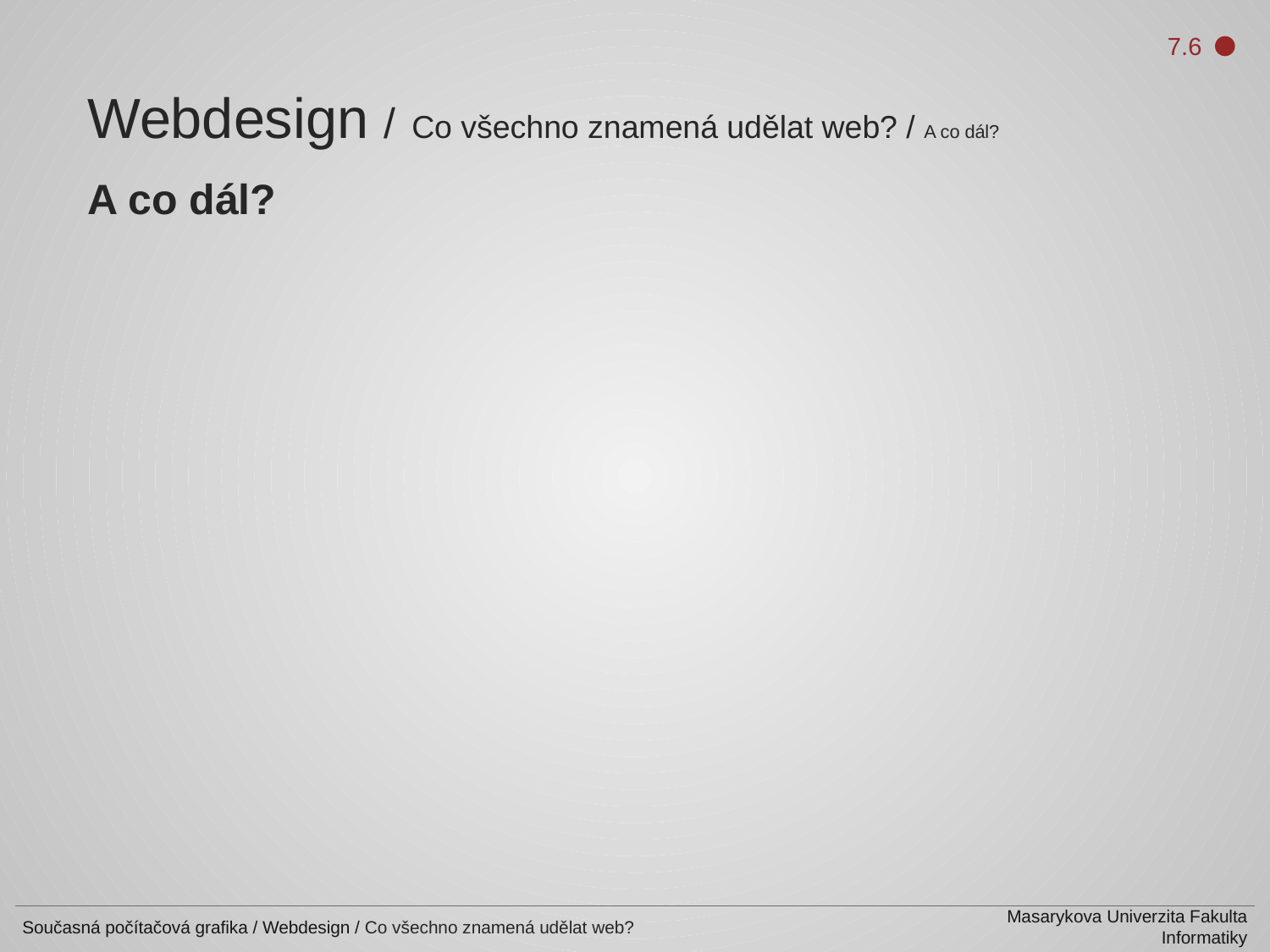

7.6

Webdesign / Co všechno znamená udělat web? / A co dál?
A co dál?
Současná počítačová grafika / Webdesign / Co všechno znamená udělat web?
Masarykova Univerzita Fakulta Informatiky